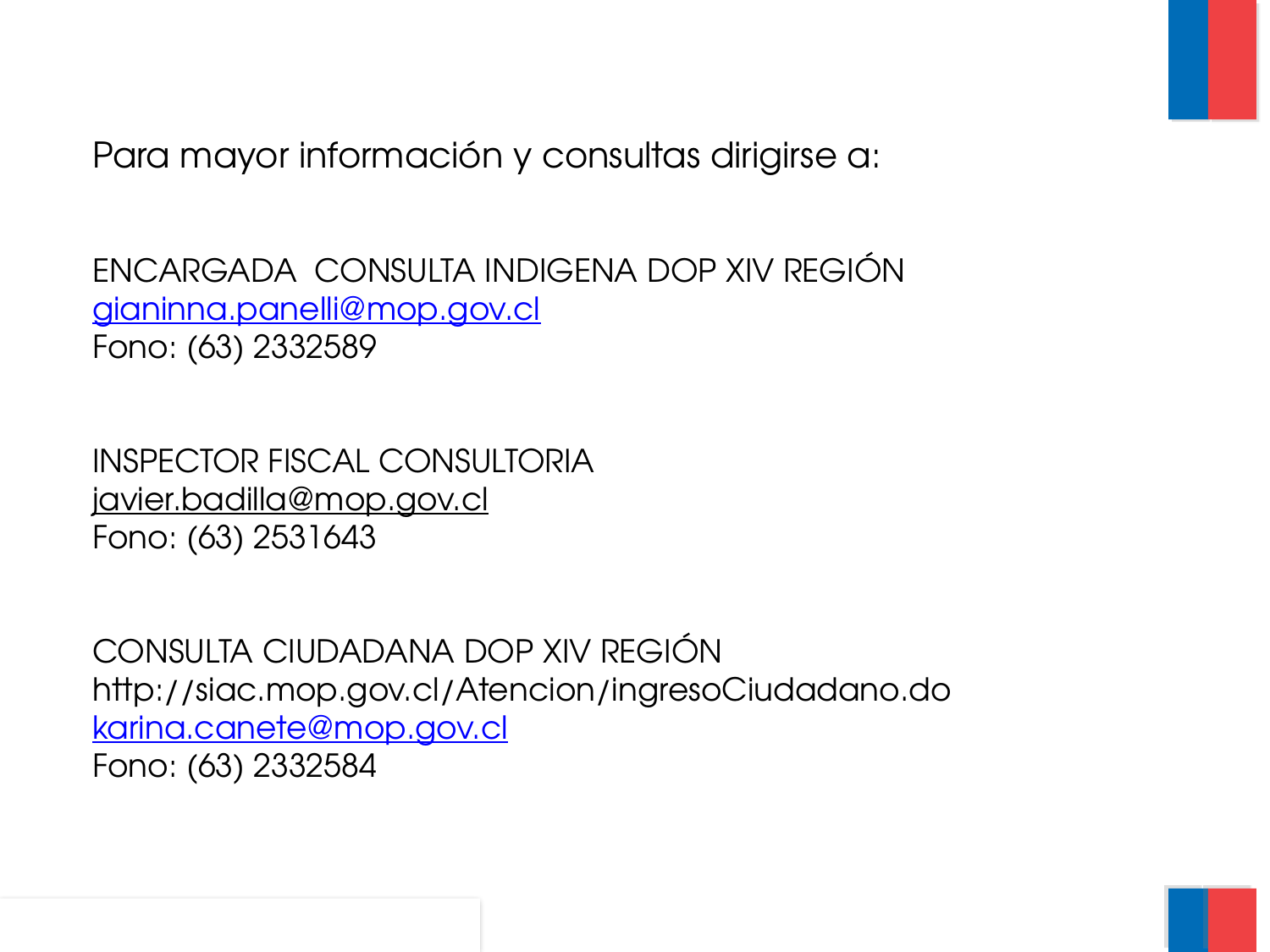

Para mayor información y consultas dirigirse a:

ENCARGADA  CONSULTA INDIGENA DOP XIV REGIÓN
gianinna.panelli@mop.gov.cl
Fono: (63) 2332589

INSPECTOR FISCAL CONSULTORIA
javier.badilla@mop.gov.cl
Fono: (63) 2531643

CONSULTA CIUDADANA DOP XIV REGIÓN
http://siac.mop.gov.cl/Atencion/ingresoCiudadano.do
karina.canete@mop.gov.cl
Fono: (63) 2332584